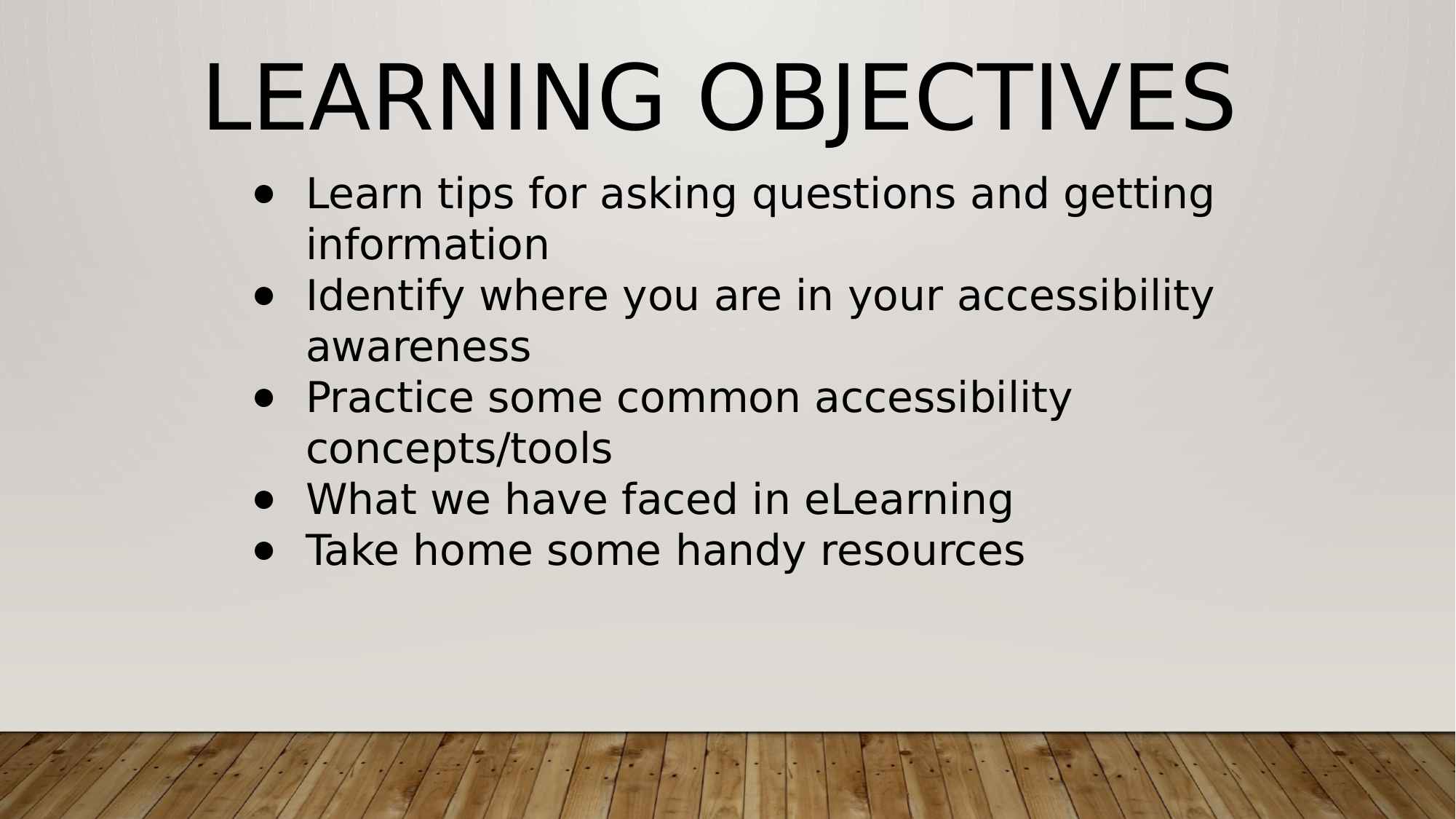

# Learning Objectives
Learn tips for asking questions and getting information
Identify where you are in your accessibility awareness
Practice some common accessibility concepts/tools
What we have faced in eLearning
Take home some handy resources